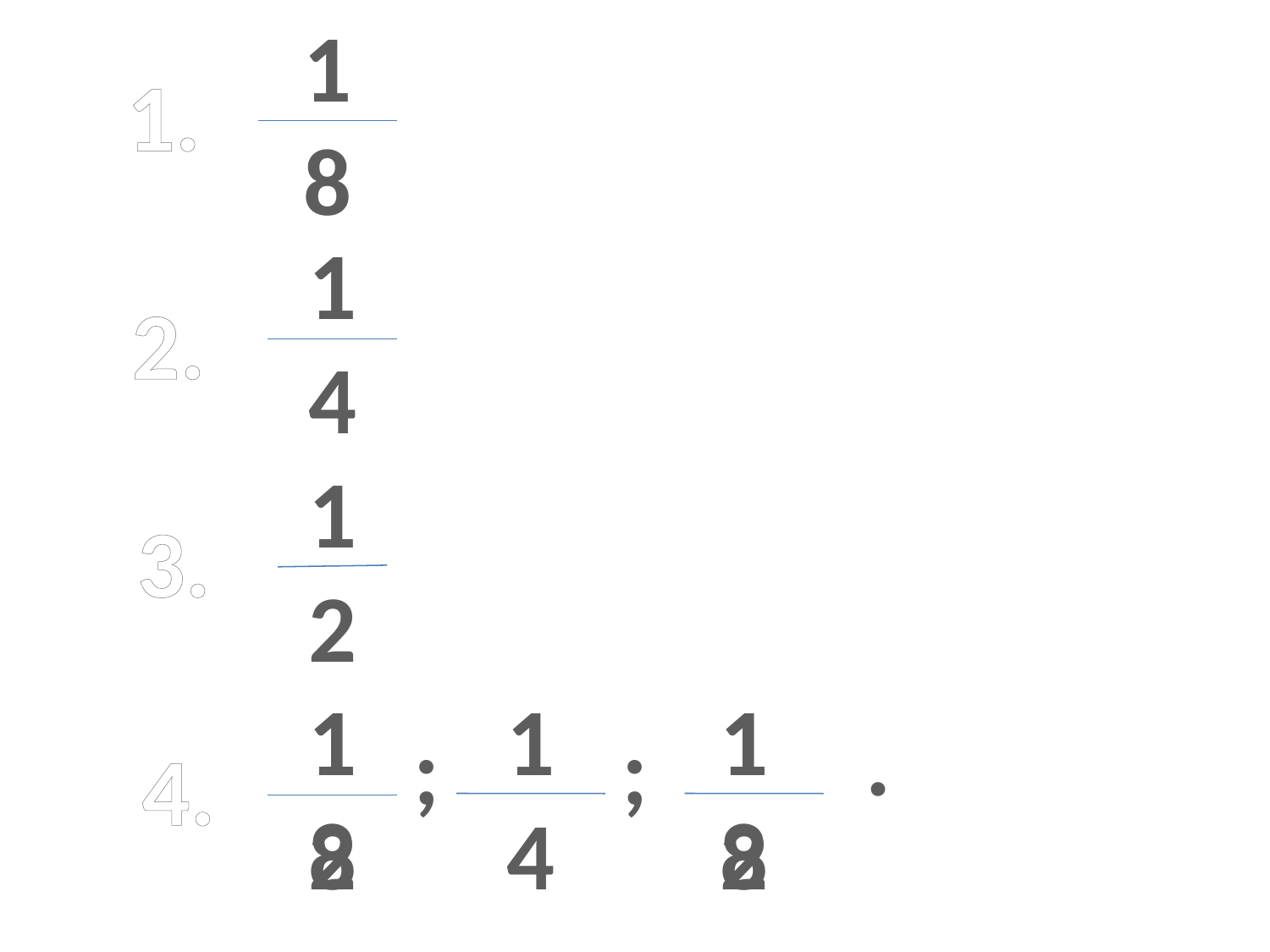

1
8

#
1.
1
4
2.
1
2
3.
1
2
1
8
1
4
1
8
1
2
.
;
;
4.